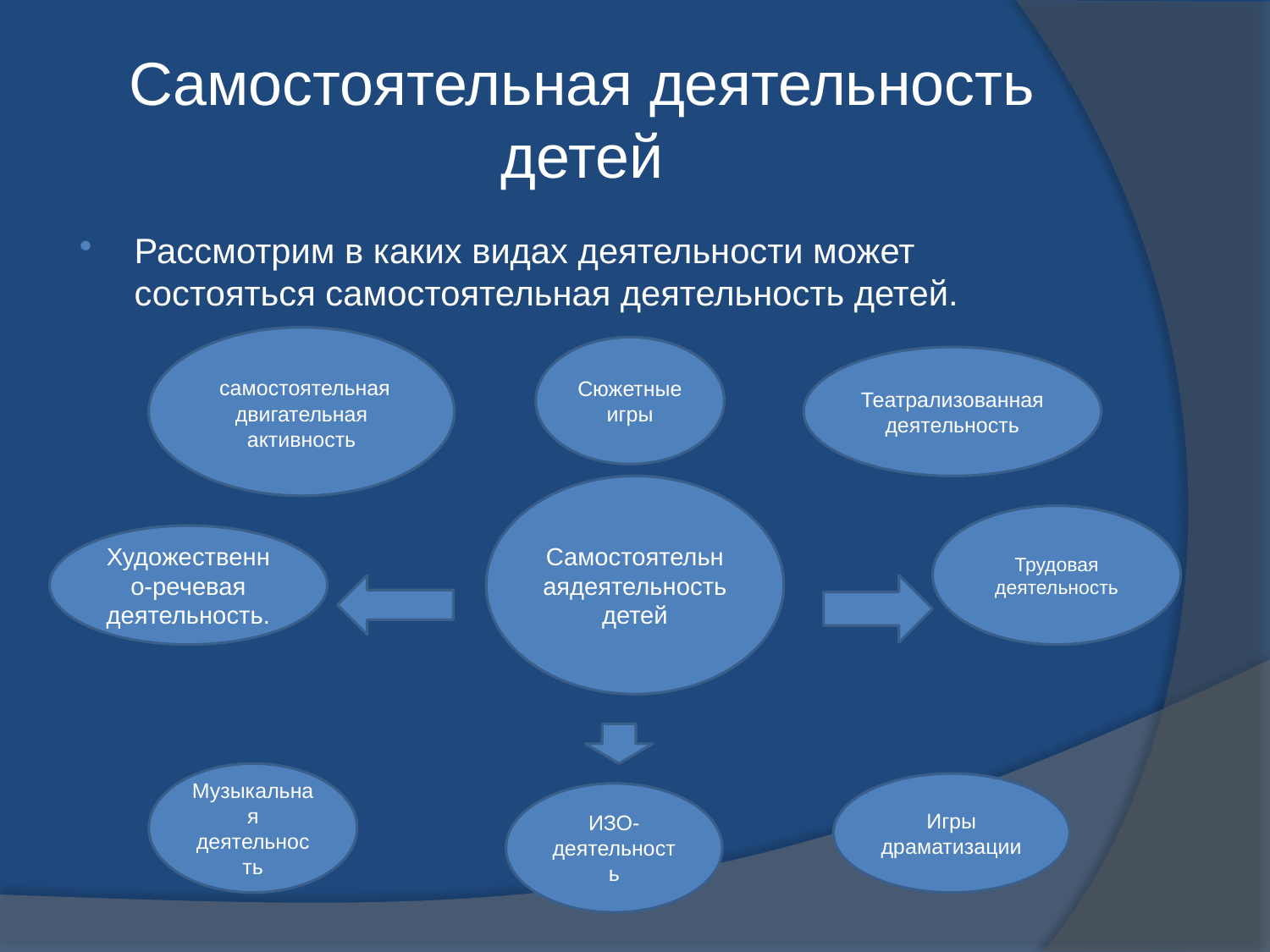

# Самостоятельная деятельность детей
Рассмотрим в каких видах деятельности может состояться самостоятельная деятельность детей.
 самостоятельная двигательная активность
Сюжетные игры
Театрализованная деятельность
Самостоятельнаядеятельность детей
Трудовая деятельность
Художественно-речевая деятельность.

Музыкальная деятельность
Игры драматизации
ИЗО-деятельность